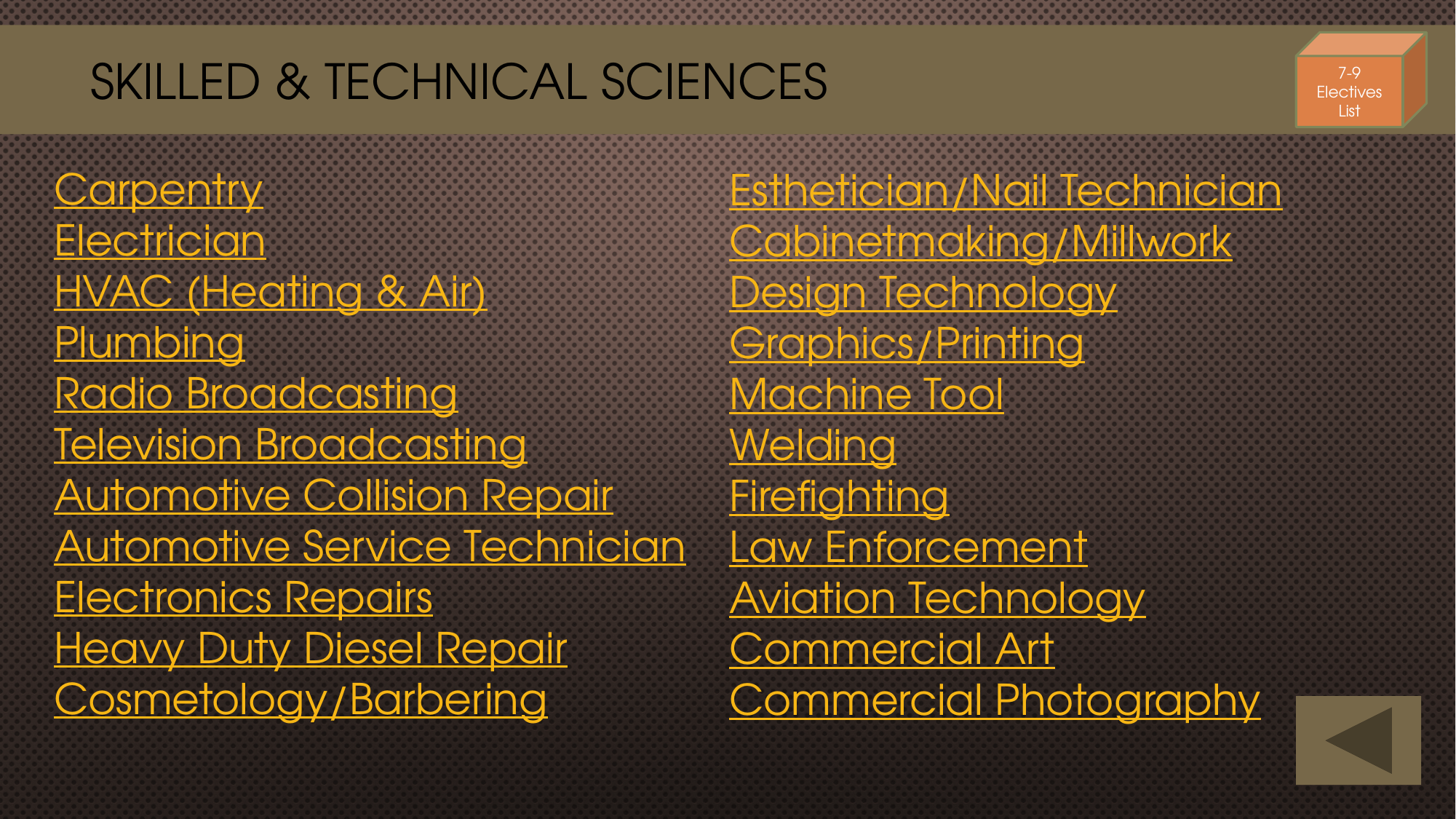

# Skilled & Technical Sciences

7-9
Electives List
Carpentry
Electrician
HVAC (Heating & Air)
Plumbing
Radio Broadcasting
Television Broadcasting
Automotive Collision Repair
Automotive Service Technician
Electronics Repairs
Heavy Duty Diesel Repair
Cosmetology/Barbering

Esthetician/Nail Technician
Cabinetmaking/Millwork
Design Technology
Graphics/Printing
Machine Tool
Welding
Firefighting
Law Enforcement
Aviation Technology
Commercial Art
Commercial Photography